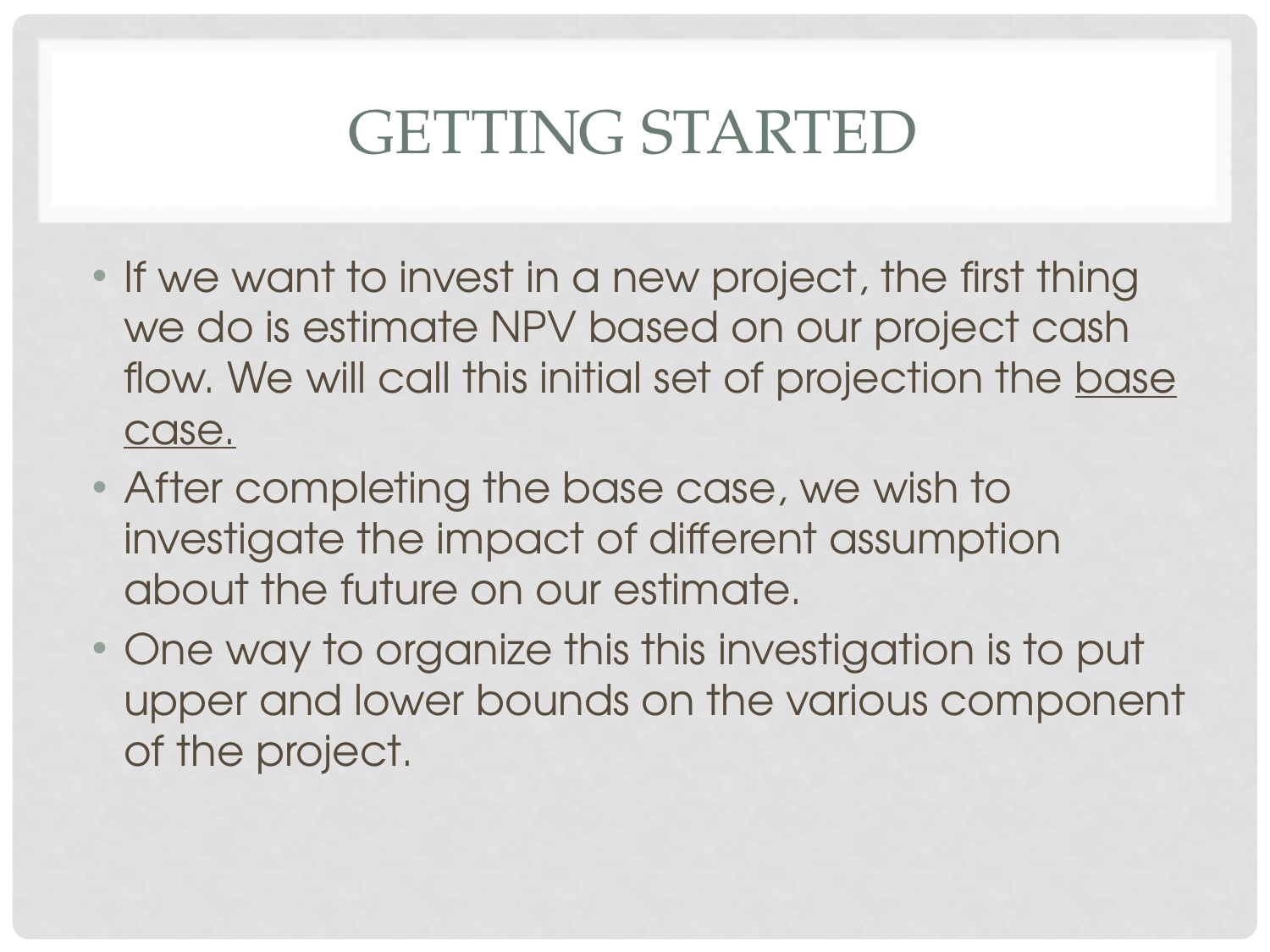

# Getting started
If we want to invest in a new project, the first thing we do is estimate NPV based on our project cash flow. We will call this initial set of projection the base case.
After completing the base case, we wish to investigate the impact of different assumption about the future on our estimate.
One way to organize this this investigation is to put upper and lower bounds on the various component of the project.